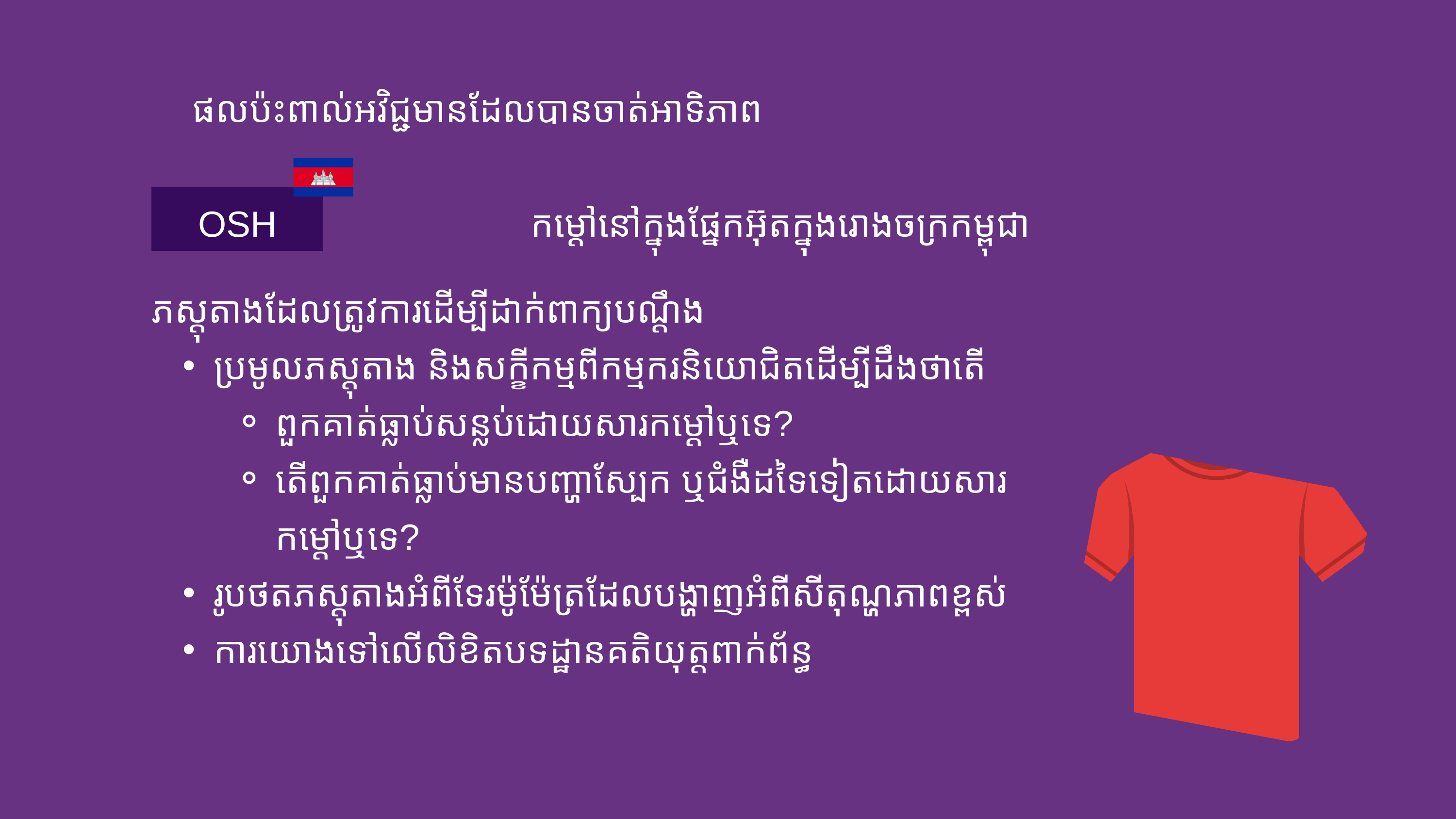

ផលប៉ះពាល់អវិជ្ជមានដែលបានចាត់អាទិភាព

OSH
កម្ដៅនៅក្នុងផ្នែកអ៊ុតក្នុងរោងចក្រកម្ពុជា
ភស្ដុតាងដែលត្រូវការដើម្បីដាក់ពាក្យបណ្ដឹង
ប្រមូលភស្ដុតាង និងសក្ខីកម្មពីកម្មករនិយោជិតដើម្បីដឹងថាតើ
ពួកគាត់ធ្លាប់សន្លប់ដោយសារកម្ដៅឬទេ?
តើពួកគាត់ធ្លាប់មានបញ្ហាស្បែក ឬជំងឺដទៃទៀតដោយសារកម្ដៅឬទេ?
រូបថតភស្ដុតាងអំពីទែរម៉ូម៉ែត្រដែលបង្ហាញអំពីសីតុណ្ហភាពខ្ពស់
ការយោងទៅលើលិខិតបទដ្ឋានគតិយុត្តពាក់ព័ន្ធ